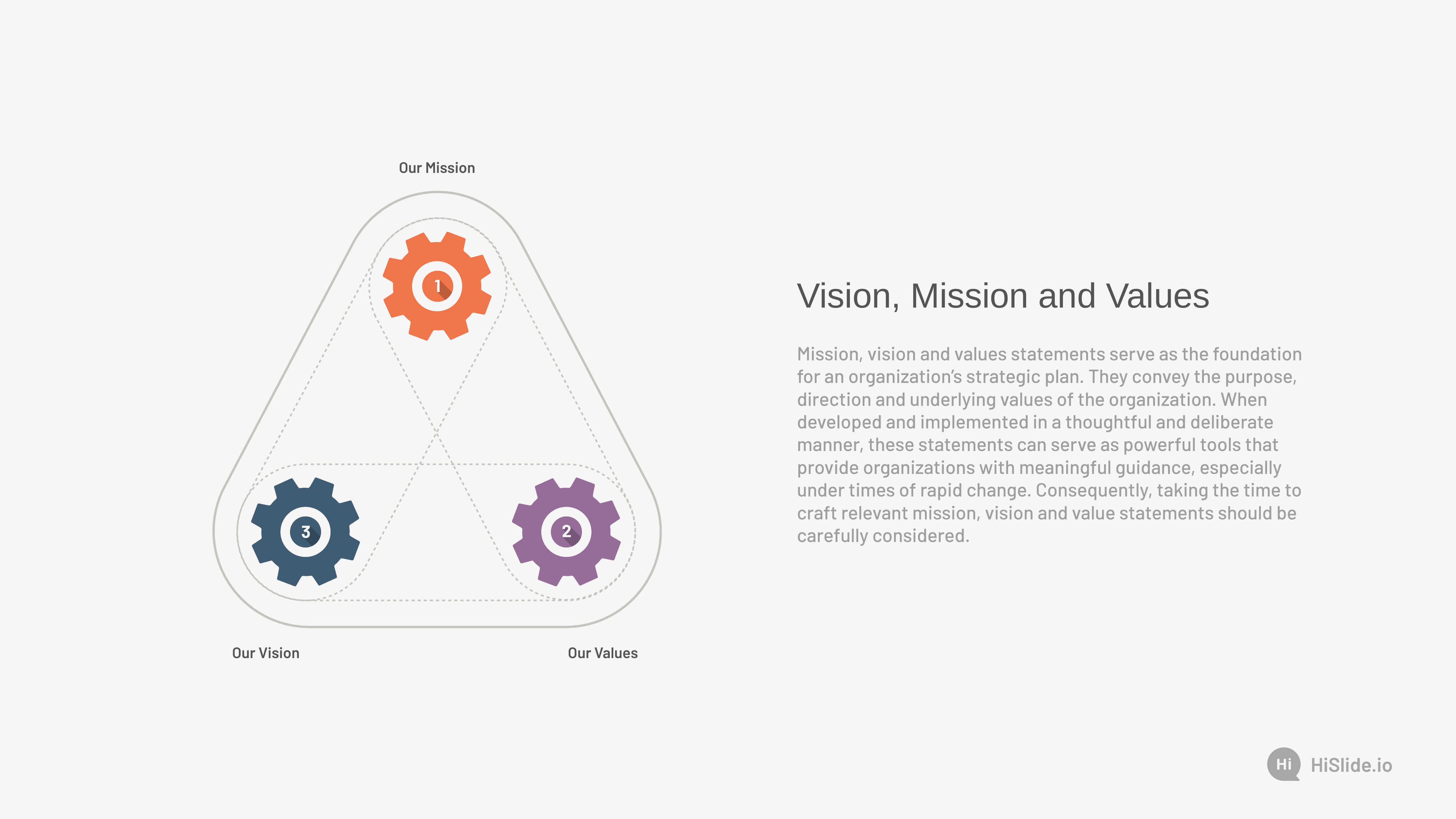

Our Mission

Our Vision
Our Values
Vision, Mission and Values
Mission, vision and values statements serve as the foundation for an organization’s strategic plan. They convey the purpose, direction and underlying values of the organization. When developed and implemented in a thoughtful and deliberate manner, these statements can serve as powerful tools that provide organizations with meaningful guidance, especially under times of rapid change. Consequently, taking the time to craft relevant mission, vision and value statements should be carefully considered.